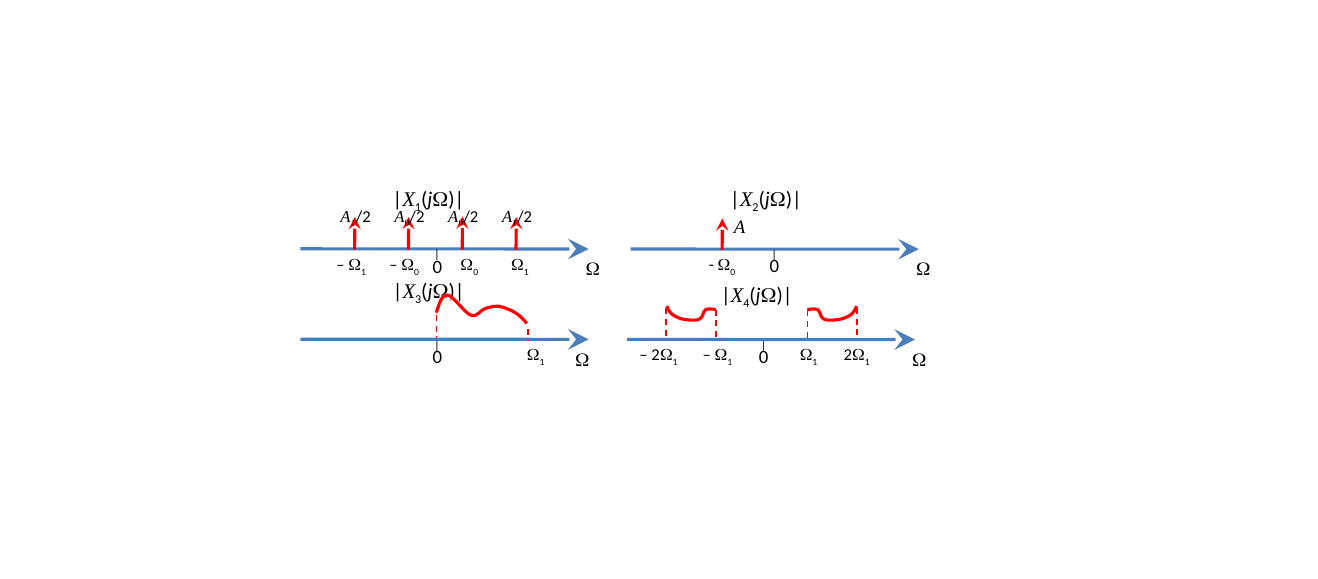

|X1(jΩ)|
|X2(jΩ)|
A1/2
A0/2
A0/2
A1/2
A
|
0
- Ω0
Ω
|
– Ω1
– Ω0
Ω0
Ω1
0
Ω
|X3(jΩ)|
|X4(jΩ)|

|
|
0
Ω1
0
– 2Ω1
– Ω1
Ω1
2Ω1
Ω
Ω